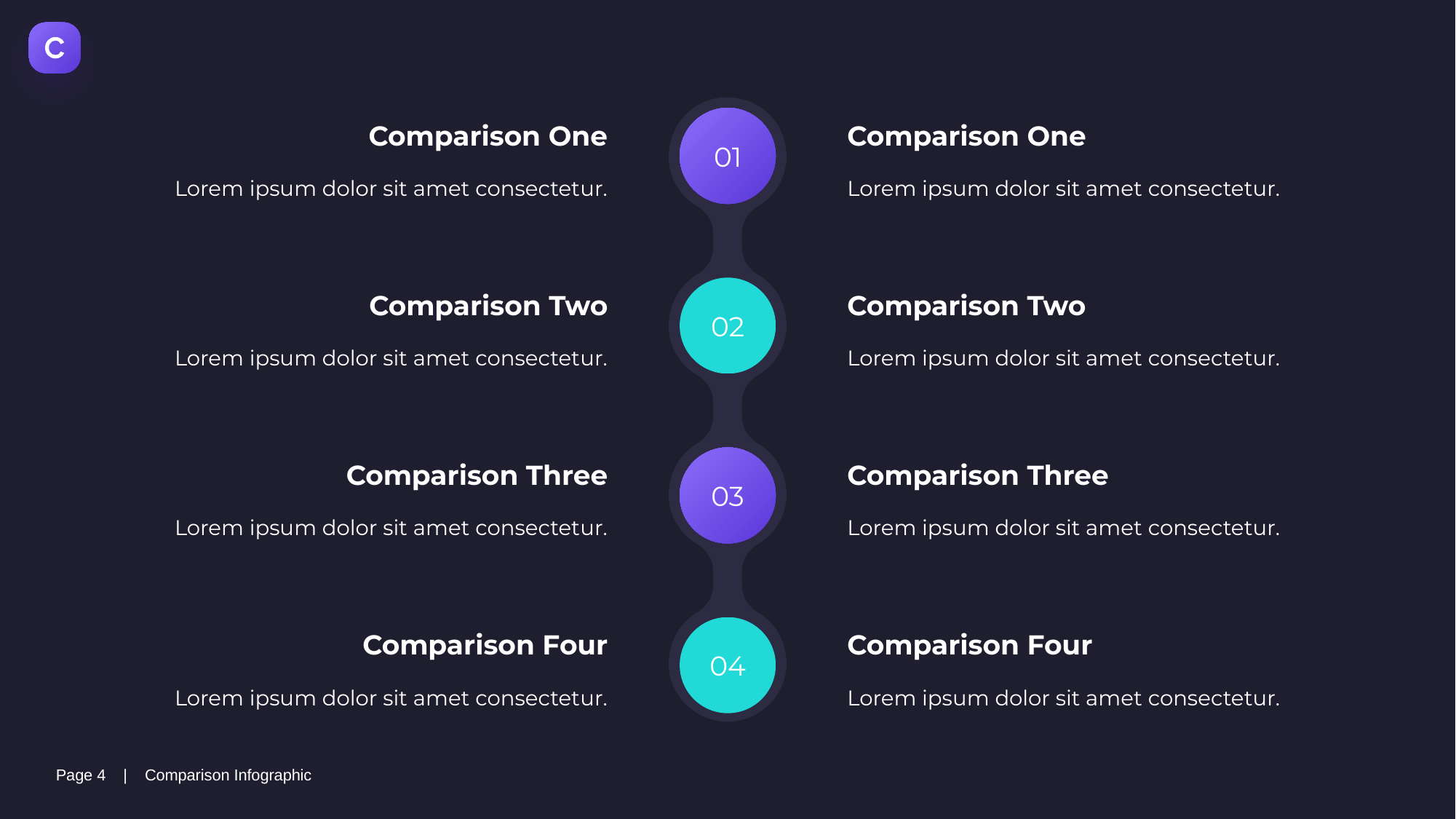

01
02

03
04
Comparison One
Comparison One
Lorem ipsum dolor sit amet consectetur.
Lorem ipsum dolor sit amet consectetur.
Comparison Two
Comparison Two
Lorem ipsum dolor sit amet consectetur.
Lorem ipsum dolor sit amet consectetur.
Comparison Three
Comparison Three
Lorem ipsum dolor sit amet consectetur.
Lorem ipsum dolor sit amet consectetur.
Comparison Four
Comparison Four
Lorem ipsum dolor sit amet consectetur.
Lorem ipsum dolor sit amet consectetur.